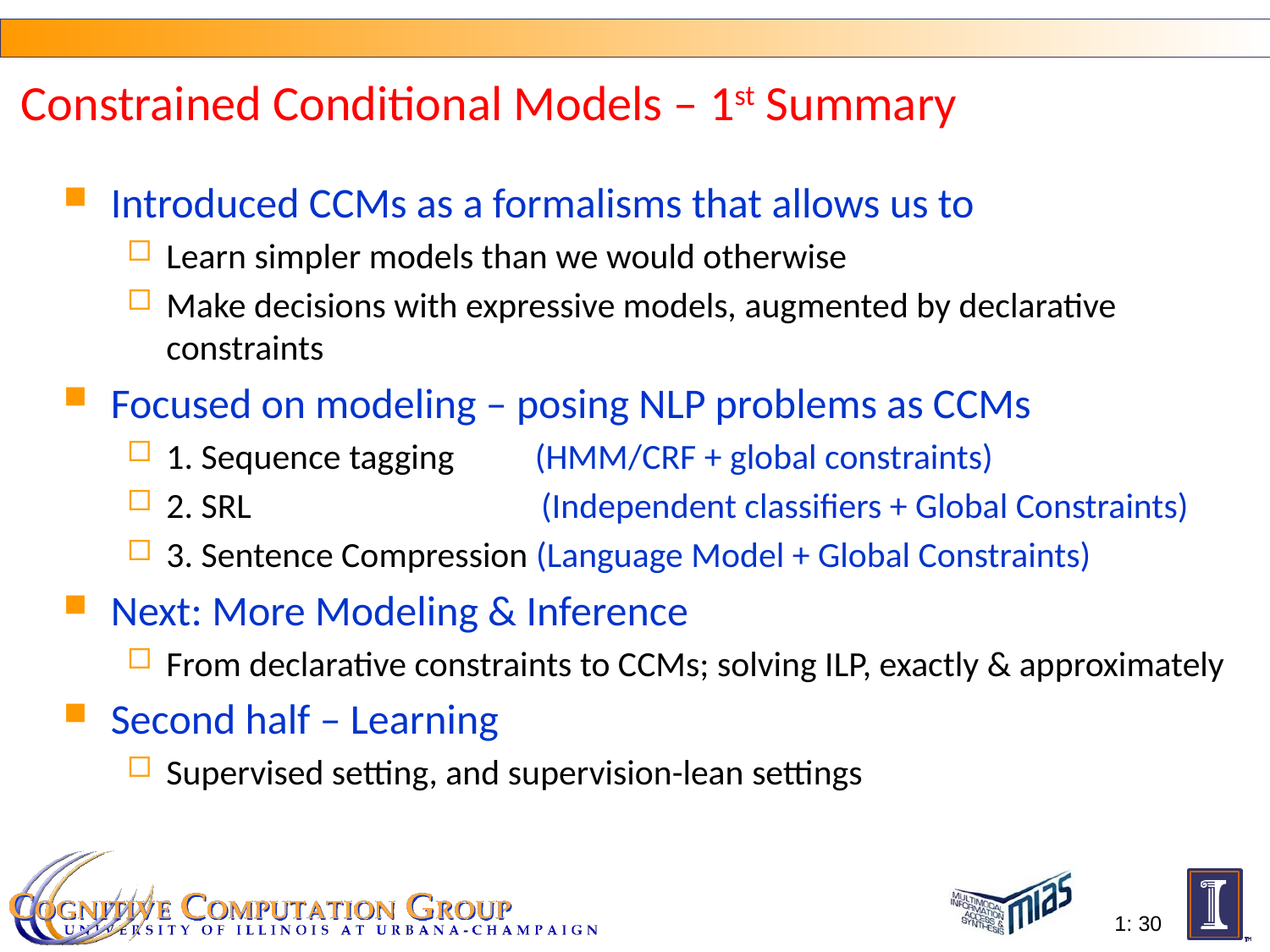

Constrained Conditional Models – 1st Summary

Introduced CCMs as a formalisms that allows us to
Learn simpler models than we would otherwise
Make decisions with expressive models, augmented by declarative constraints
Focused on modeling – posing NLP problems as CCMs
1. Sequence tagging          (HMM/CRF + global constraints)
2. SRL                                    (Independent classifiers + Global Constraints)
3. Sentence Compression (Language Model + Global Constraints)
Next: More Modeling & Inference
From declarative constraints to CCMs; solving ILP, exactly & approximately
Second half – Learning
Supervised setting, and supervision-lean settings
1: 30